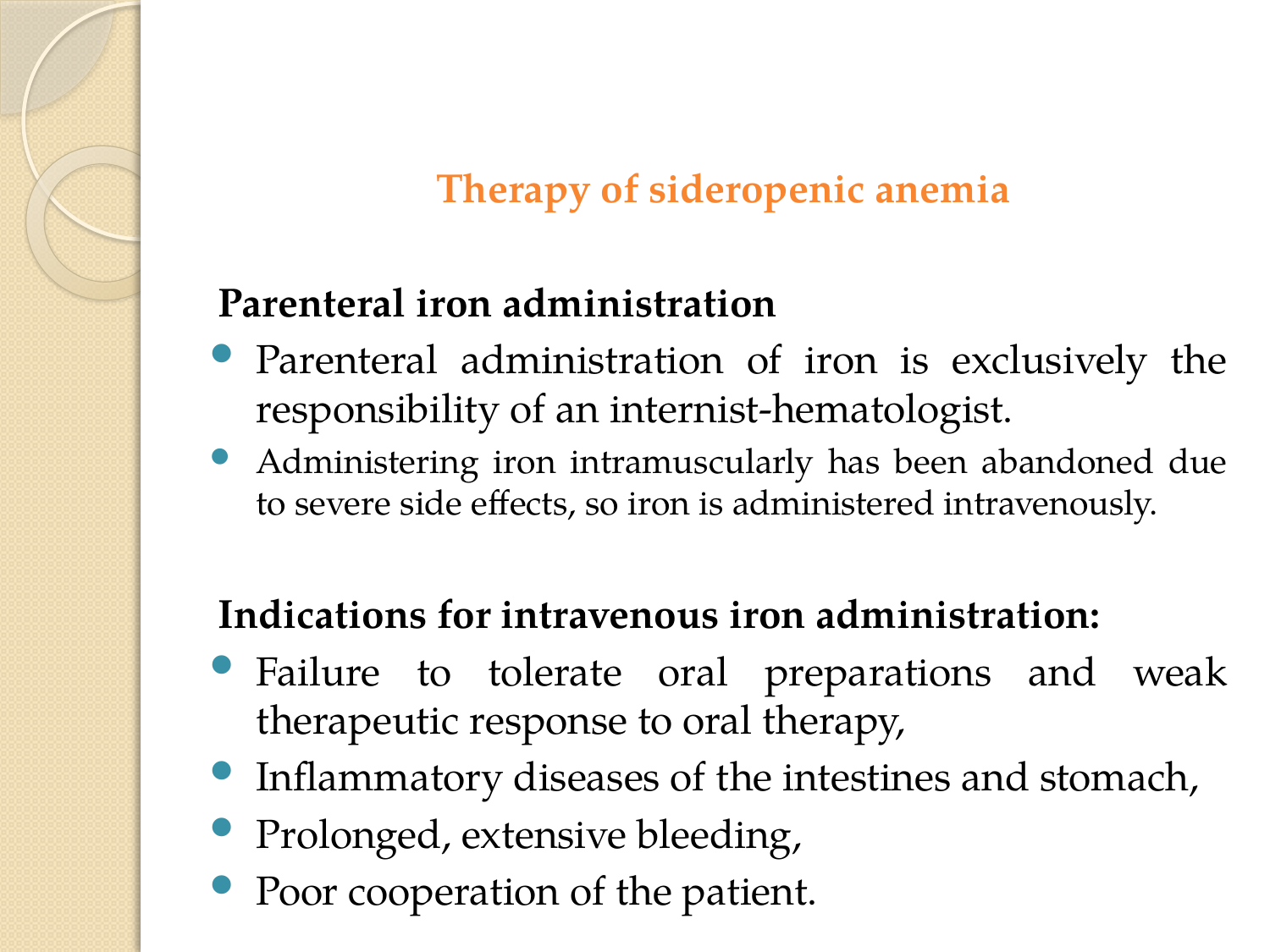

Therapy of sideropenic anemia

Parenteral iron administration
Parenteral administration of iron is exclusively the responsibility of an internist-hematologist.
Administering iron intramuscularly has been abandoned due to severe side effects, so iron is administered intravenously.

Indications for intravenous iron administration:
Failure to tolerate oral preparations and weak therapeutic response to oral therapy,
Inflammatory diseases of the intestines and stomach,
Prolonged, extensive bleeding,
Poor cooperation of the patient.